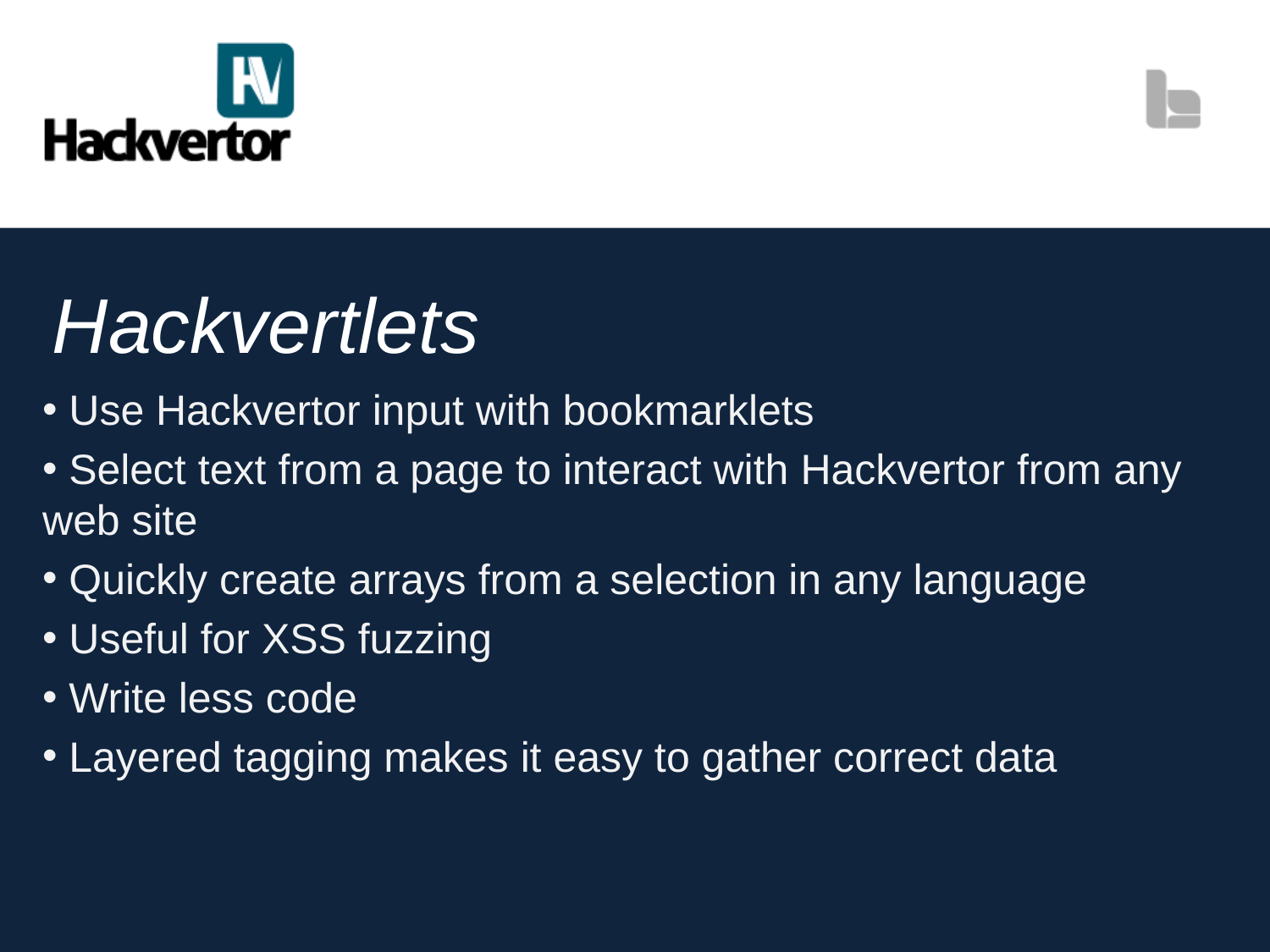

# Hackvertlets
 Use Hackvertor input with bookmarklets
 Select text from a page to interact with Hackvertor from any web site
 Quickly create arrays from a selection in any language
 Useful for XSS fuzzing
 Write less code
 Layered tagging makes it easy to gather correct data